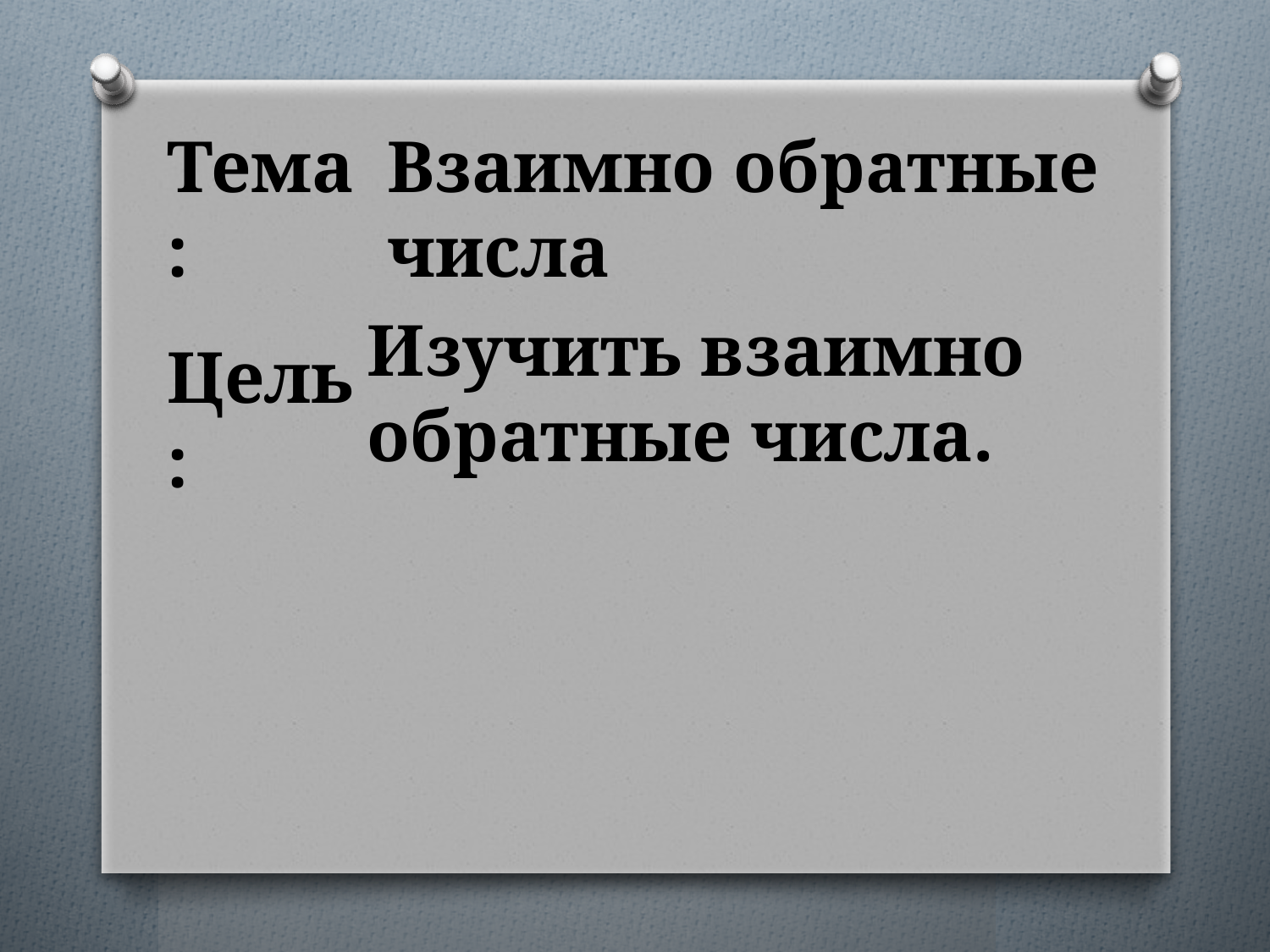

Тема:
Взаимно обратные числа
Изучить взаимно обратные числа.
Цель: